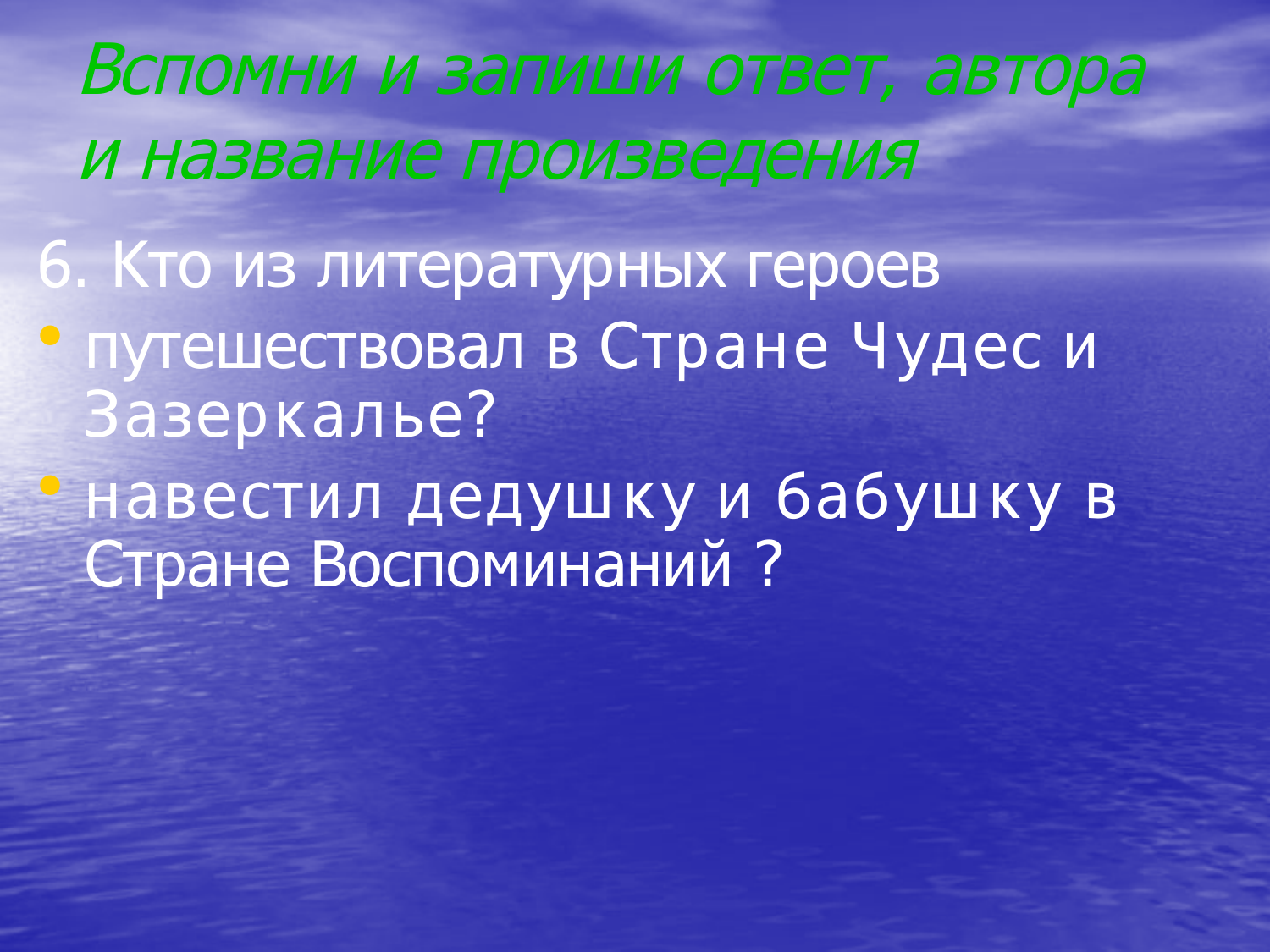

# Вспомни и запиши ответ, автора и название произведения
6. Кто из литературных героев
путешествовал в Стране Чудес и Зазеркалье?
навестил дедушку и бабушку в Стране Воспоминаний ?